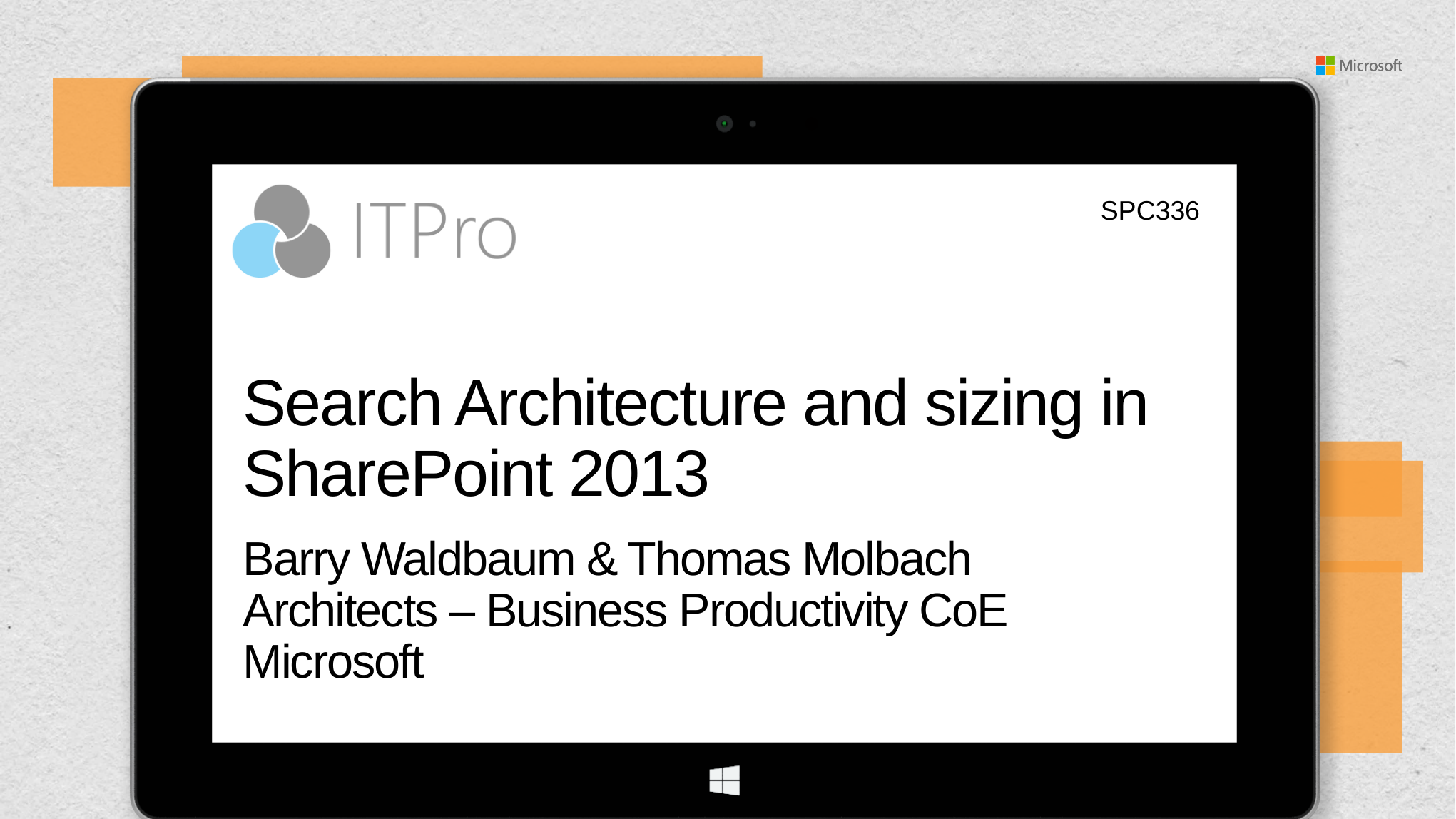

SPC336
# Search Architecture and sizing in SharePoint 2013
Barry Waldbaum & Thomas Molbach
Architects – Business Productivity CoE
Microsoft